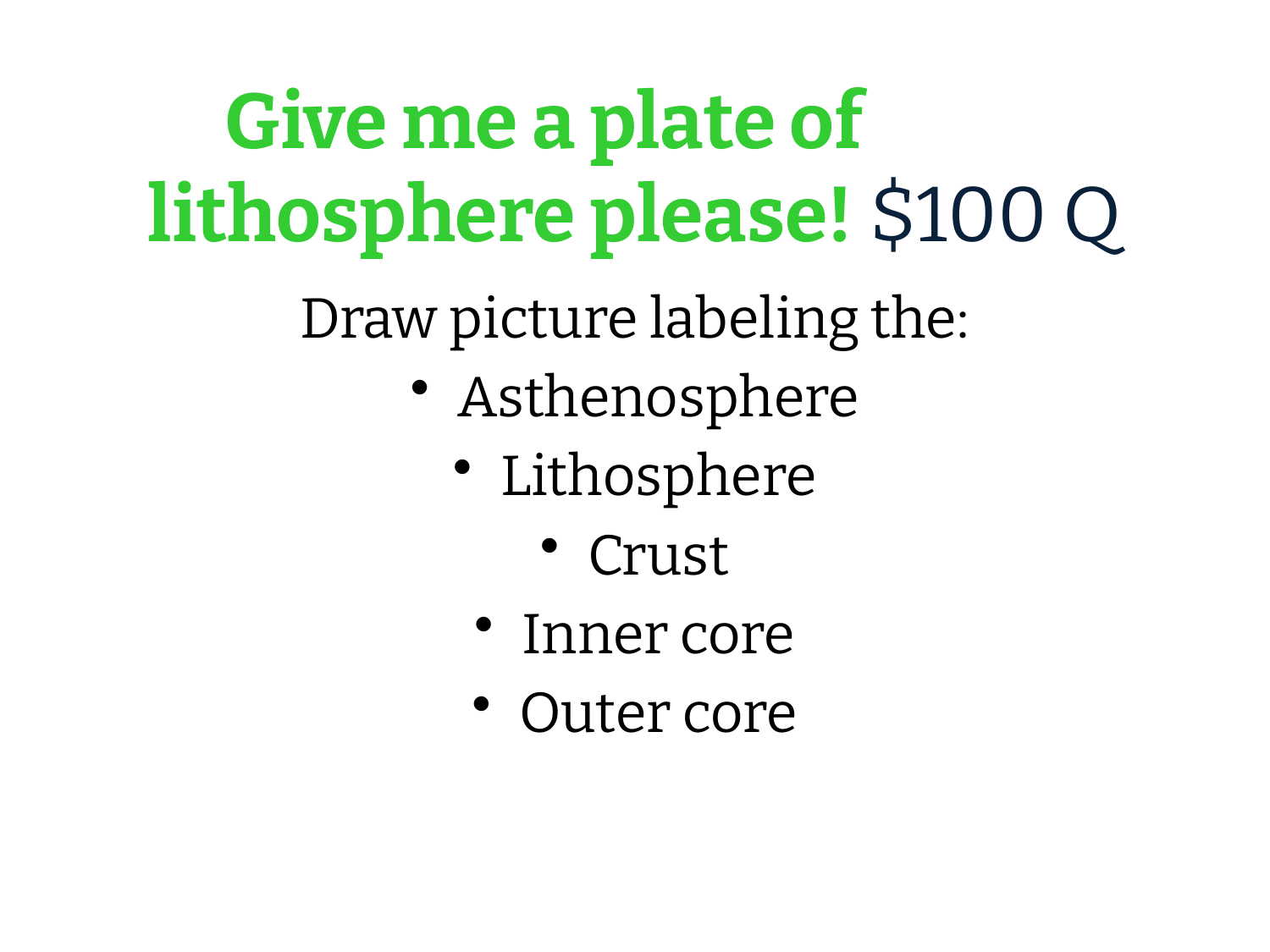

# Give me a plate of              lithosphere please! $100 Q
Draw picture labeling the:
Asthenosphere
Lithosphere
Crust
Inner core
Outer core